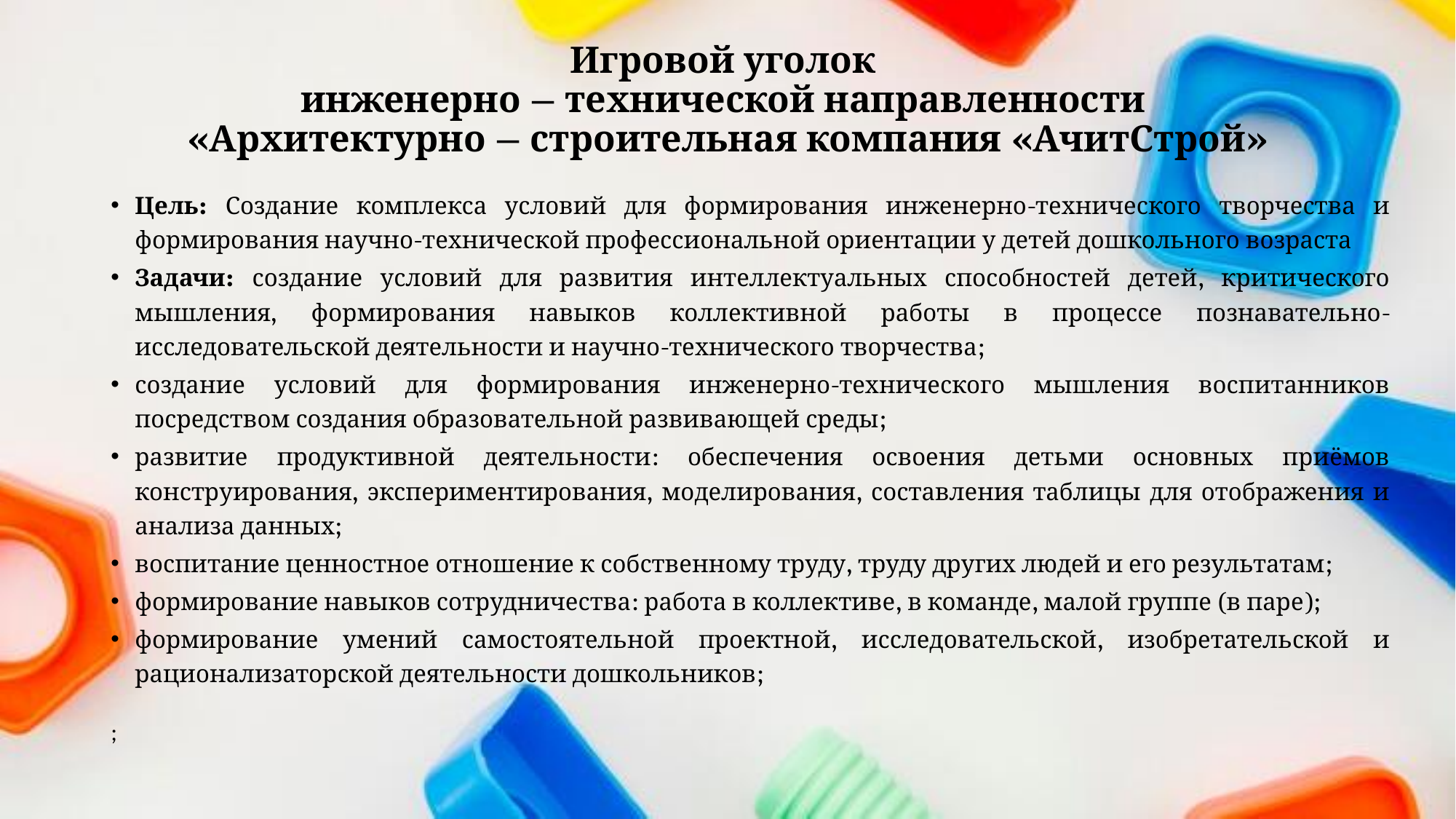

# Игровой уголок инженерно – технической направленности «Архитектурно – строительная компания «АчитСтрой»
Цель: Создание комплекса условий для формирования инженерно-технического творчества и формирования научно-технической профессиональной ориентации у детей дошкольного возраста
Задачи: создание условий для развития интеллектуальных способностей детей, критического мышления, формирования навыков коллективной работы в процессе познавательно-исследовательской деятельности и научно-технического творчества;
создание условий для формирования инженерно-технического мышления воспитанников посредством создания образовательной развивающей среды;
развитие продуктивной деятельности: обеспечения освоения детьми основных приёмов конструирования, экспериментирования, моделирования, составления таблицы для отображения и анализа данных;
воспитание ценностное отношение к собственному труду, труду других людей и его результатам;
формирование навыков сотрудничества: работа в коллективе, в команде, малой группе (в паре);
формирование умений самостоятельной проектной, исследовательской, изобретательской и рационализаторской деятельности дошкольников;

;